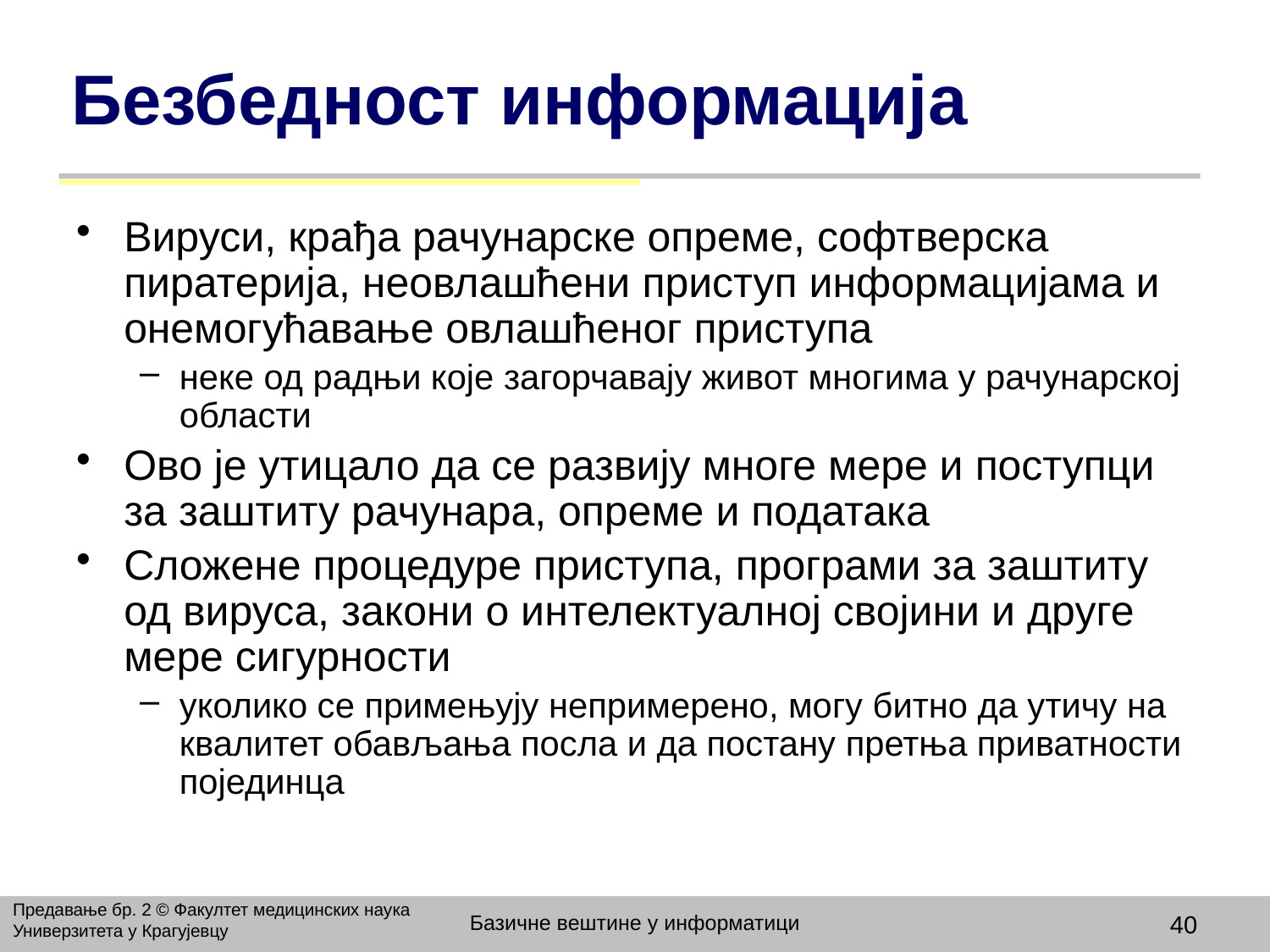

# Безбедност информација
Вируси, крађа рачунарске опреме, софтверска пиратерија, неовлашћени приступ информацијама и онемогућавање овлашћеног приступа
неке од радњи које загорчавају живот многима у рачунарској области
Ово је утицало да се развију многе мере и поступци за заштиту рачунара, опреме и података
Сложене процедуре приступа, програми за заштиту од вируса, закони о интелектуалној својини и друге мере сигурности
уколико се примењују непримерено, могу битно да утичу на квалитет обављања посла и да постану претња приватности појединца
Предавање бр. 2 © Факултет медицинских наука Универзитета у Крагујевцу
Базичне вештине у информатици
40